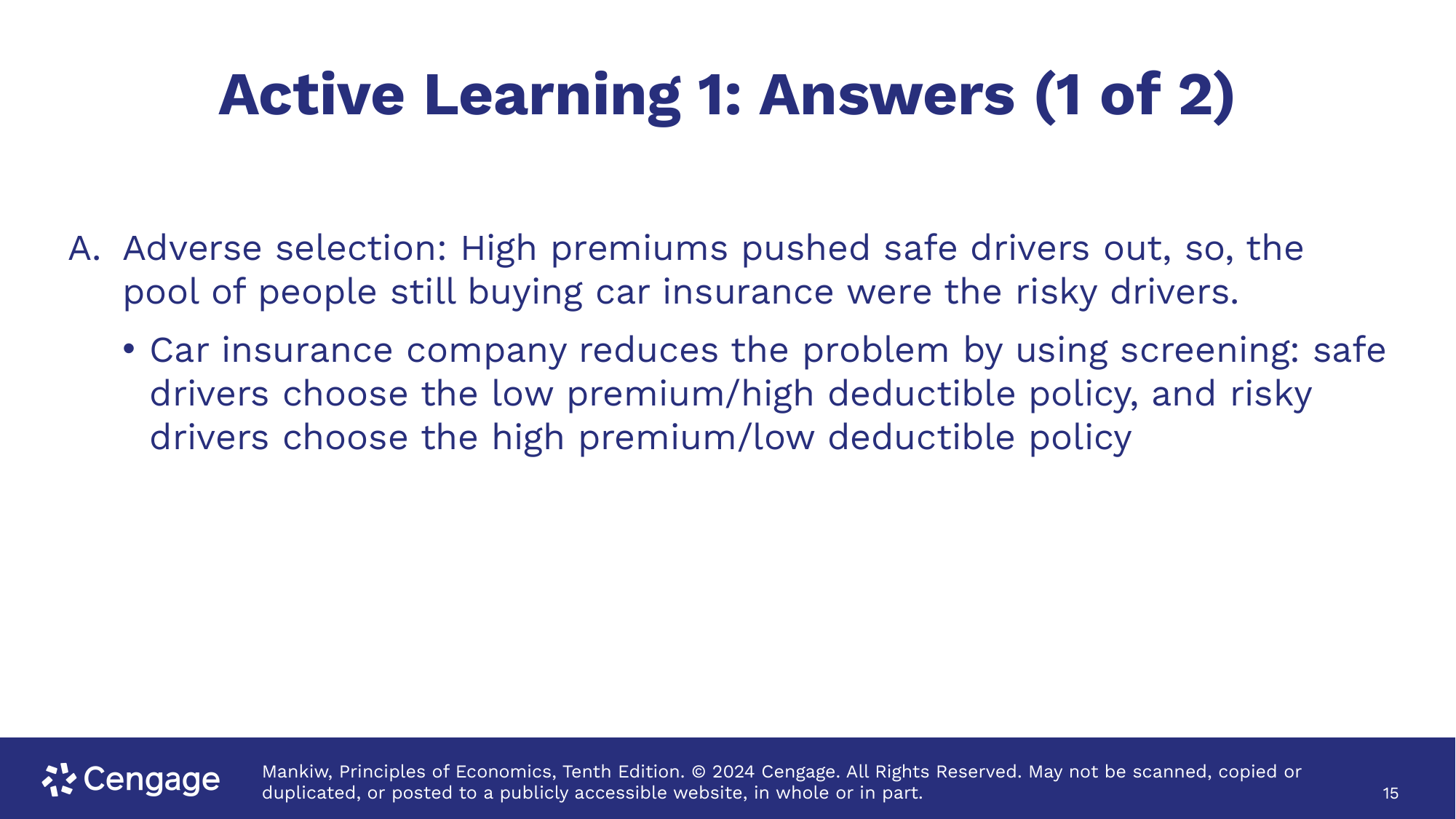

# Active Learning 1: Answers (1 of 2)
Adverse selection: High premiums pushed safe drivers out, so, the pool of people still buying car insurance were the risky drivers.
Car insurance company reduces the problem by using screening: safe drivers choose the low premium/high deductible policy, and risky drivers choose the high premium/low deductible policy